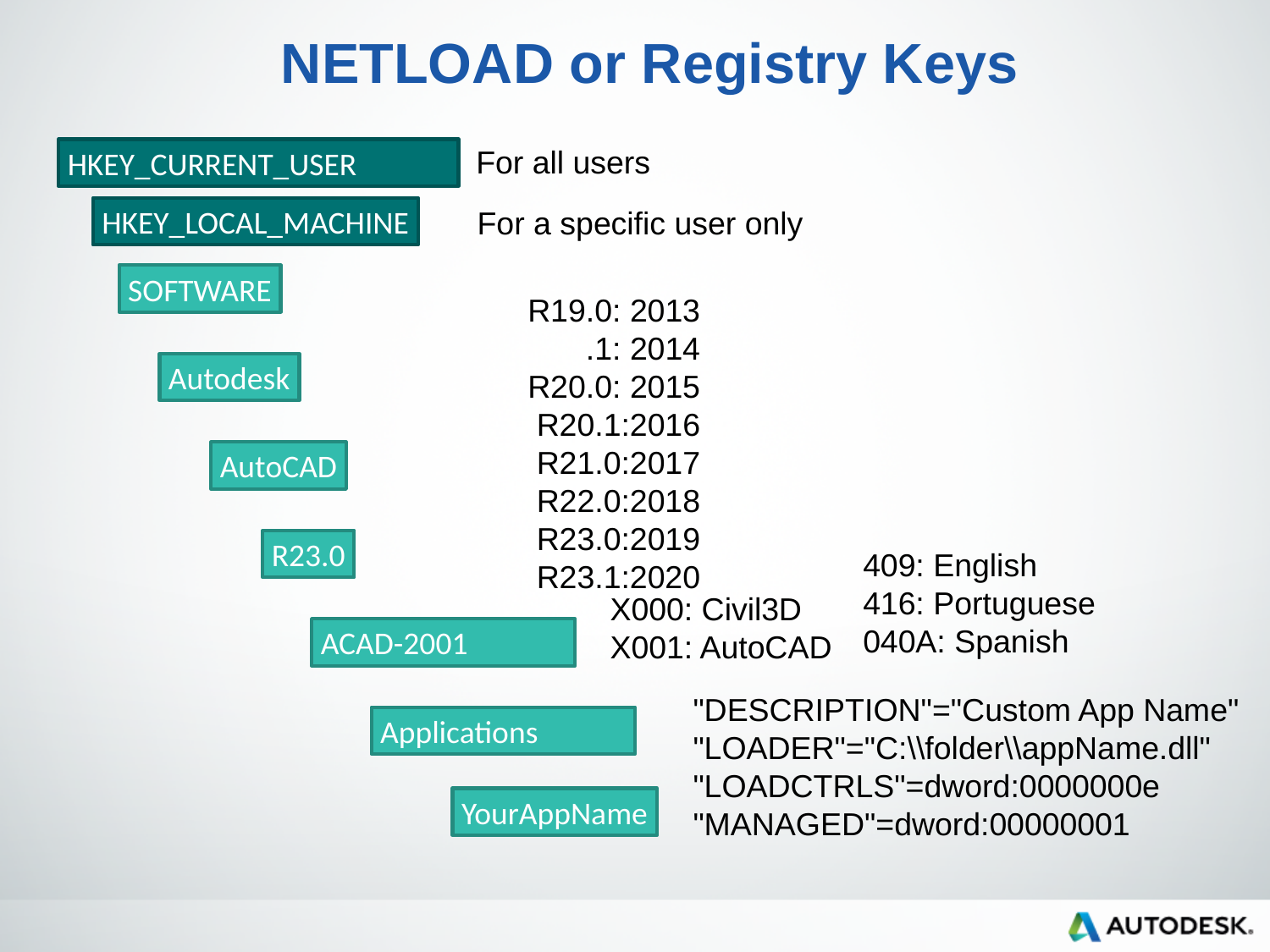

NETLOAD or Registry Keys
For all users
HKEY_CURRENT_USER
HKEY_LOCAL_MACHINE
For a specific user only
SOFTWARE
    R19.0: 2013
.1: 2014
R20.0: 2015
R20.1:2016
R21.0:2017
R22.0:2018
R23.0:2019
R23.1:2020

Autodesk
AutoCAD
R23.0
409: English
416: Portuguese
040A: Spanish
X000: Civil3D
X001: AutoCAD
ACAD-2001
"DESCRIPTION"="Custom App Name"
"LOADER"="C:\\folder\\appName.dll"
"LOADCTRLS"=dword:0000000e
"MANAGED"=dword:00000001
Applications
YourAppName